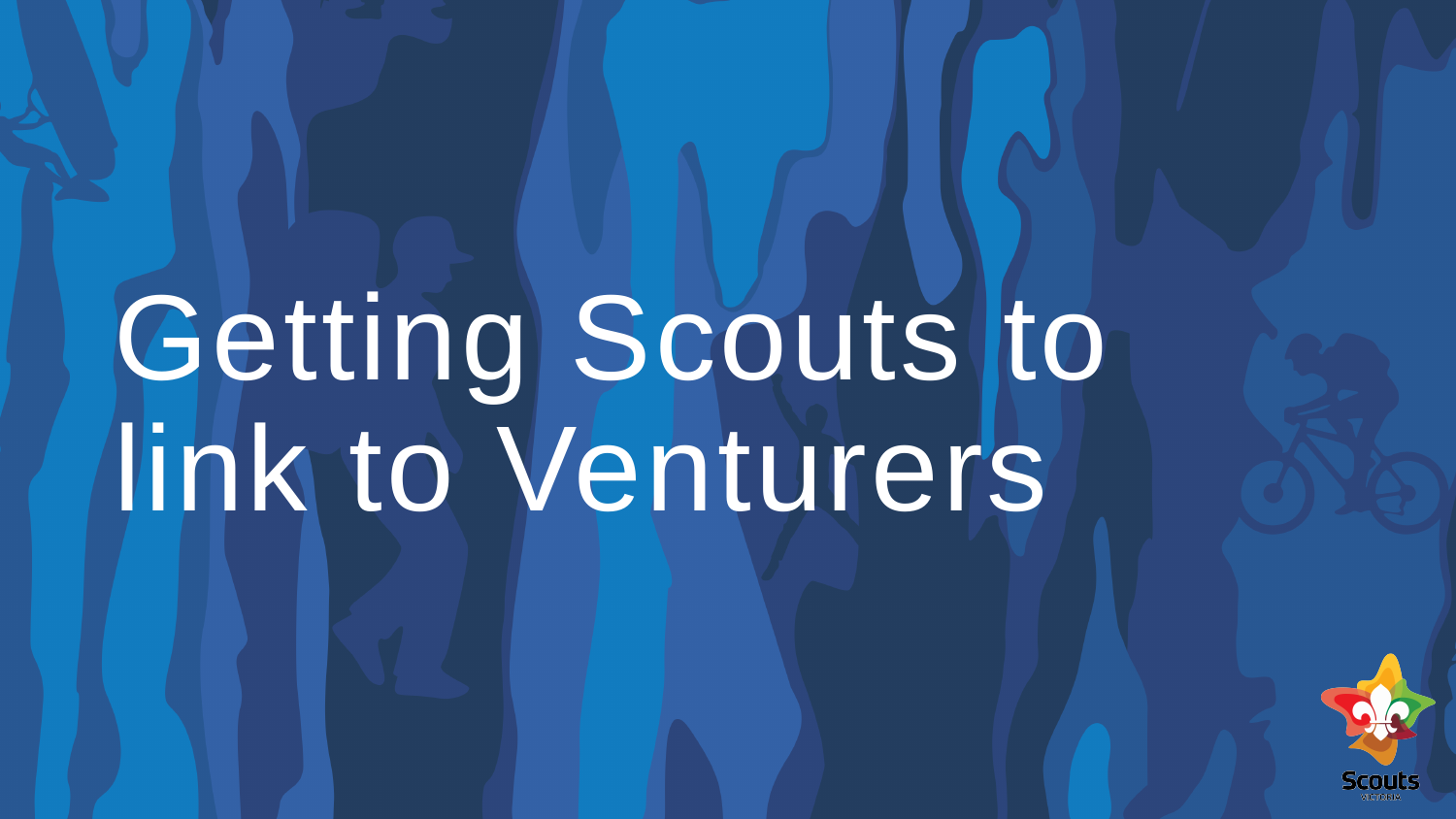

# Getting Scouts to link to Venturers